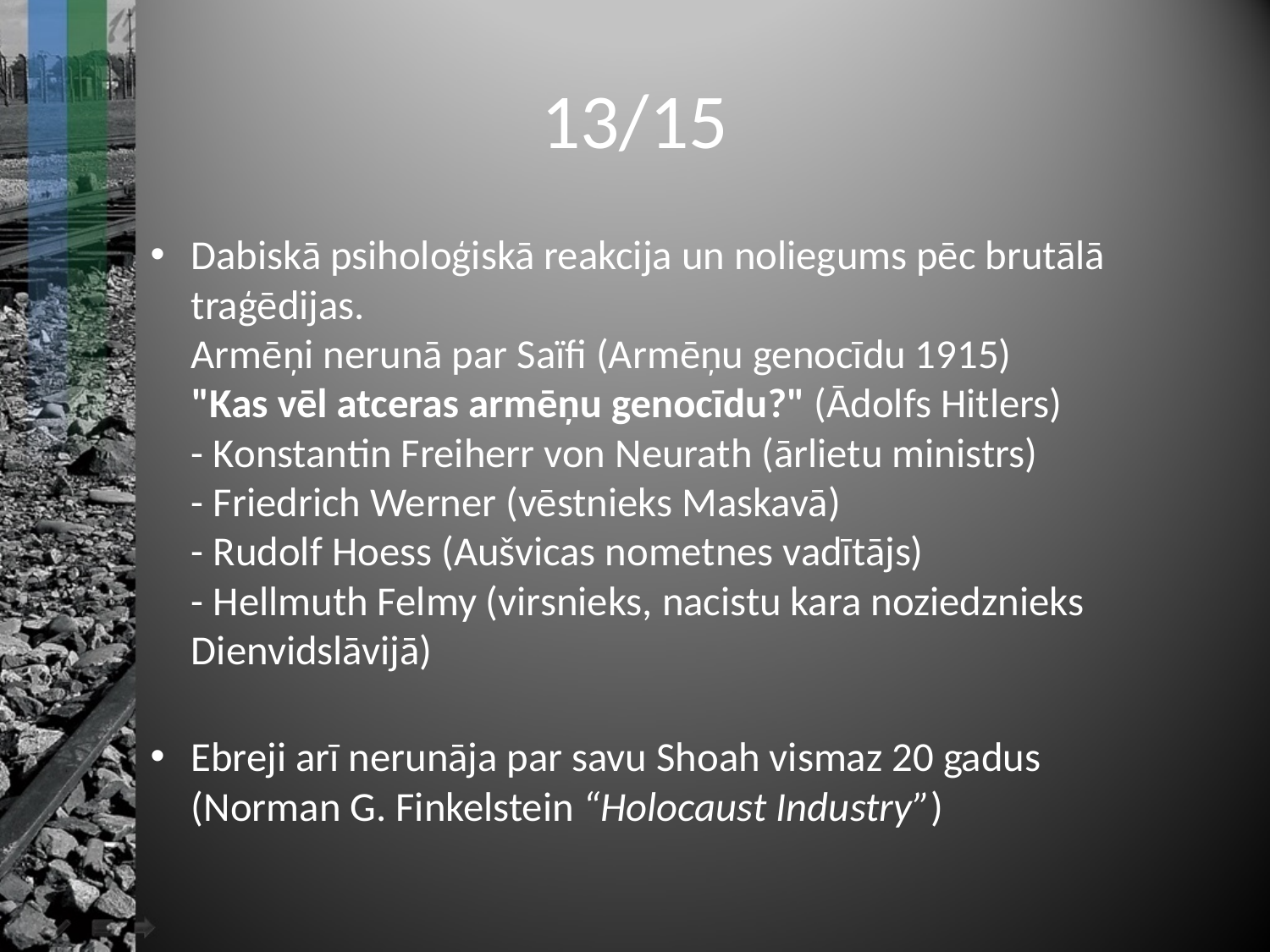

# 13/15
Dabiskā psiholoģiskā reakcija un noliegums pēc brutālā traģēdijas.
Armēņi nerunā par Saïfi (Armēņu genocīdu 1915)
"Kas vēl atceras armēņu genocīdu?" (Ādolfs Hitlers)
- Konstantin Freiherr von Neurath (ārlietu ministrs)
- Friedrich Werner (vēstnieks Maskavā)
- Rudolf Hoess (Aušvicas nometnes vadītājs)
- Hellmuth Felmy (virsnieks, nacistu kara noziedznieks Dienvidslāvijā)
Ebreji arī nerunāja par savu Shoah vismaz 20 gadus (Norman G. Finkelstein “Holocaust Industry”)